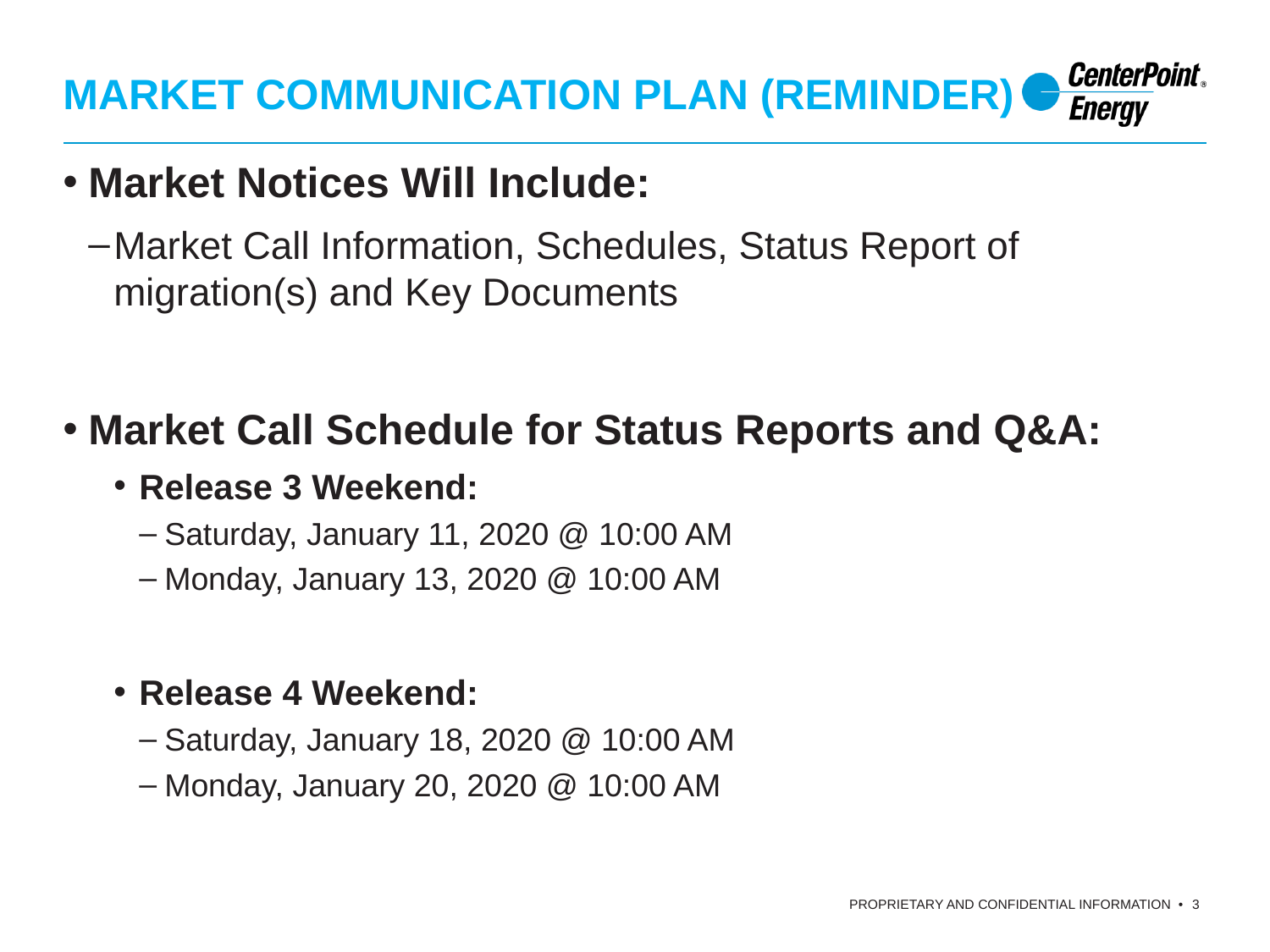

# MARKET COMMUNICATION PLAN (Reminder)
Market Notices Will Include:
Market Call Information, Schedules, Status Report of migration(s) and Key Documents

Market Call Schedule for Status Reports and Q&A:
Release 3 Weekend:
Saturday, January 11, 2020 @ 10:00 AM
Monday, January 13, 2020 @ 10:00 AM

Release 4 Weekend:
Saturday, January 18, 2020 @ 10:00 AM
Monday, January 20, 2020 @ 10:00 AM

3